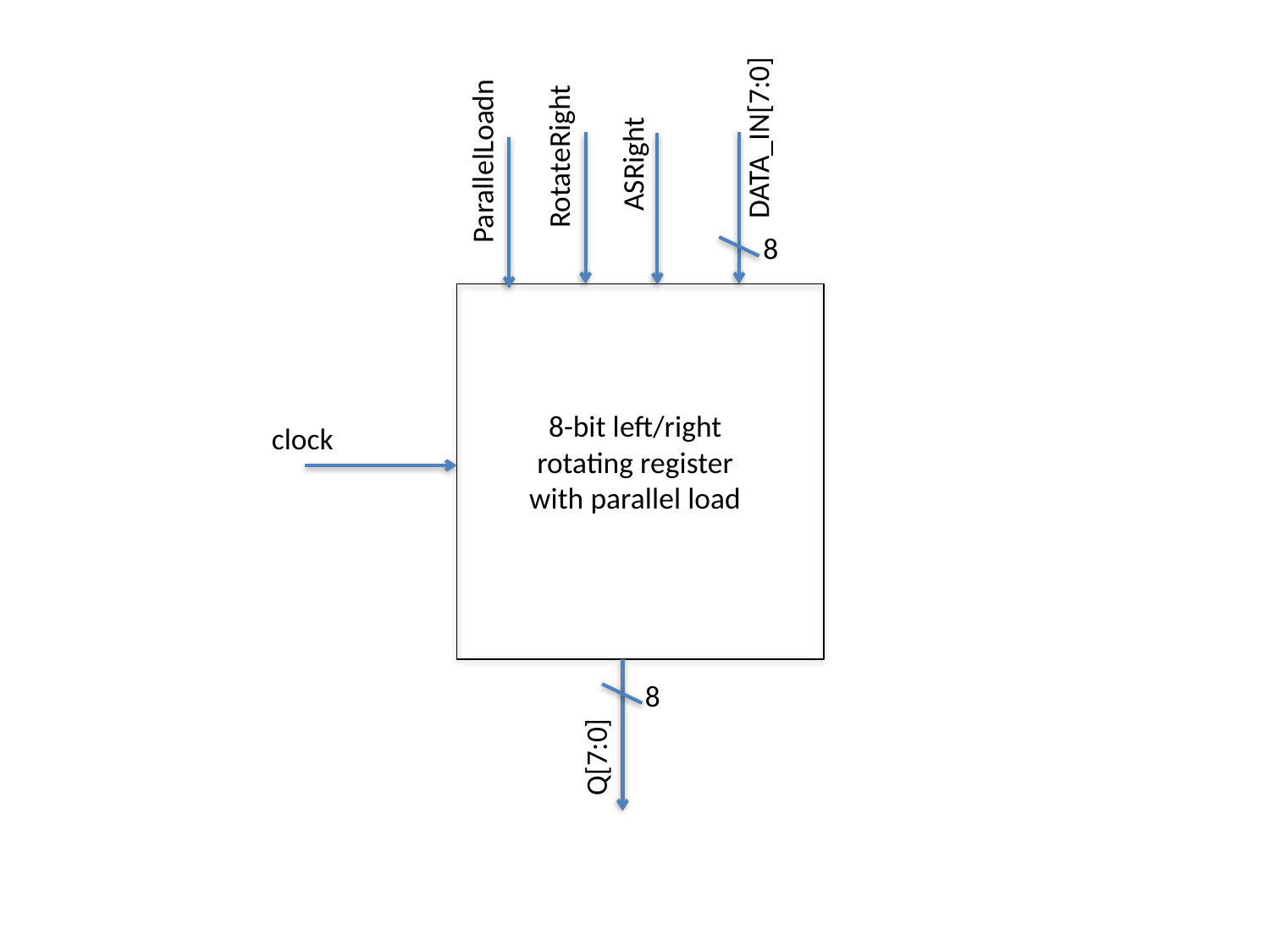

DATA_IN[7:0]
RotateRight
ParallelLoadn
ASRight
8

8-bit left/right
rotating register
with parallel load
clock
8
Q[7:0]